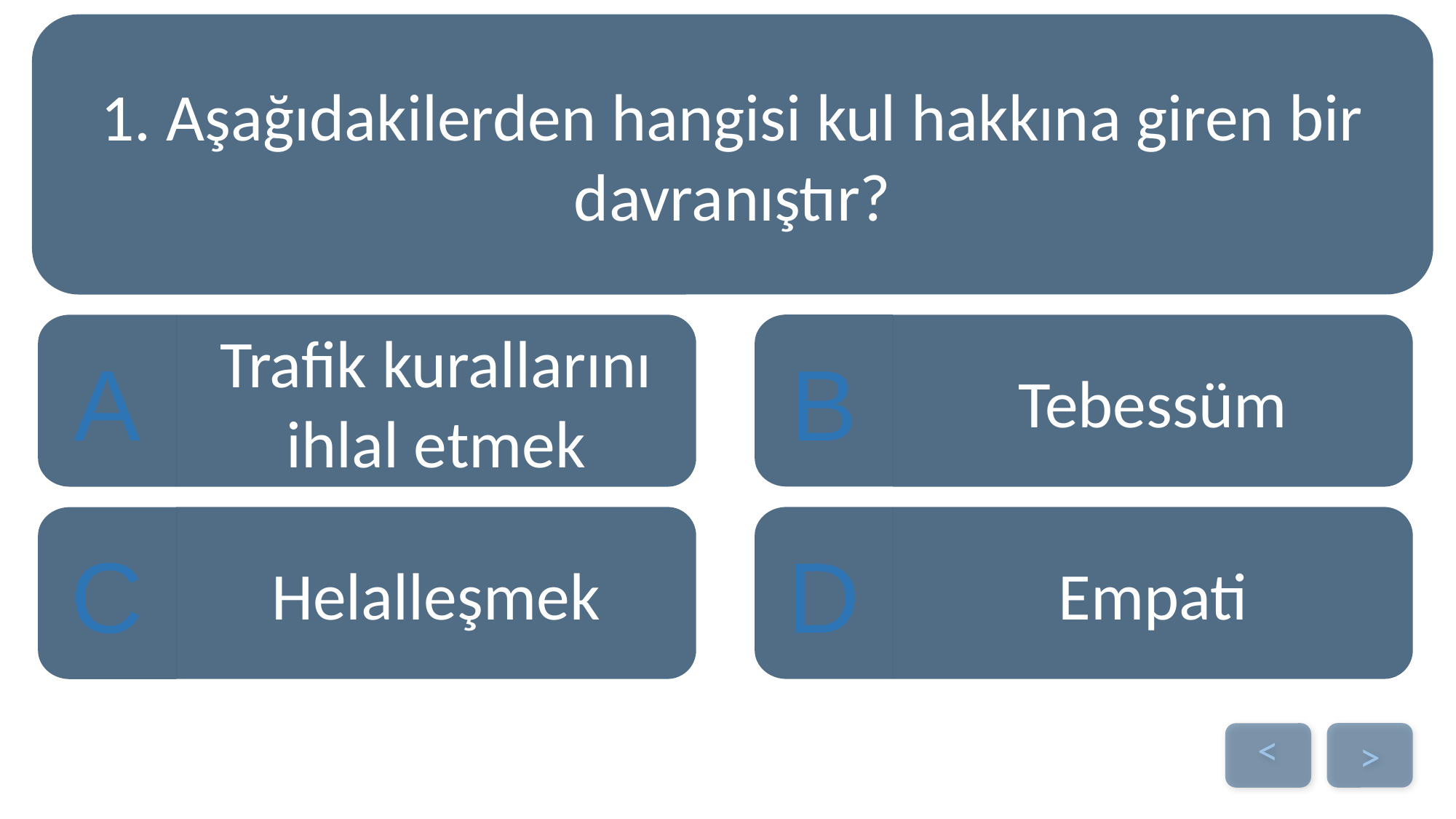

1. Aşağıdakilerden hangisi kul hakkına giren bir davranıştır?
B
A
Trafik kurallarını ihlal etmek
Tebessüm
Helalleşmek
D
Empati
C
>
>